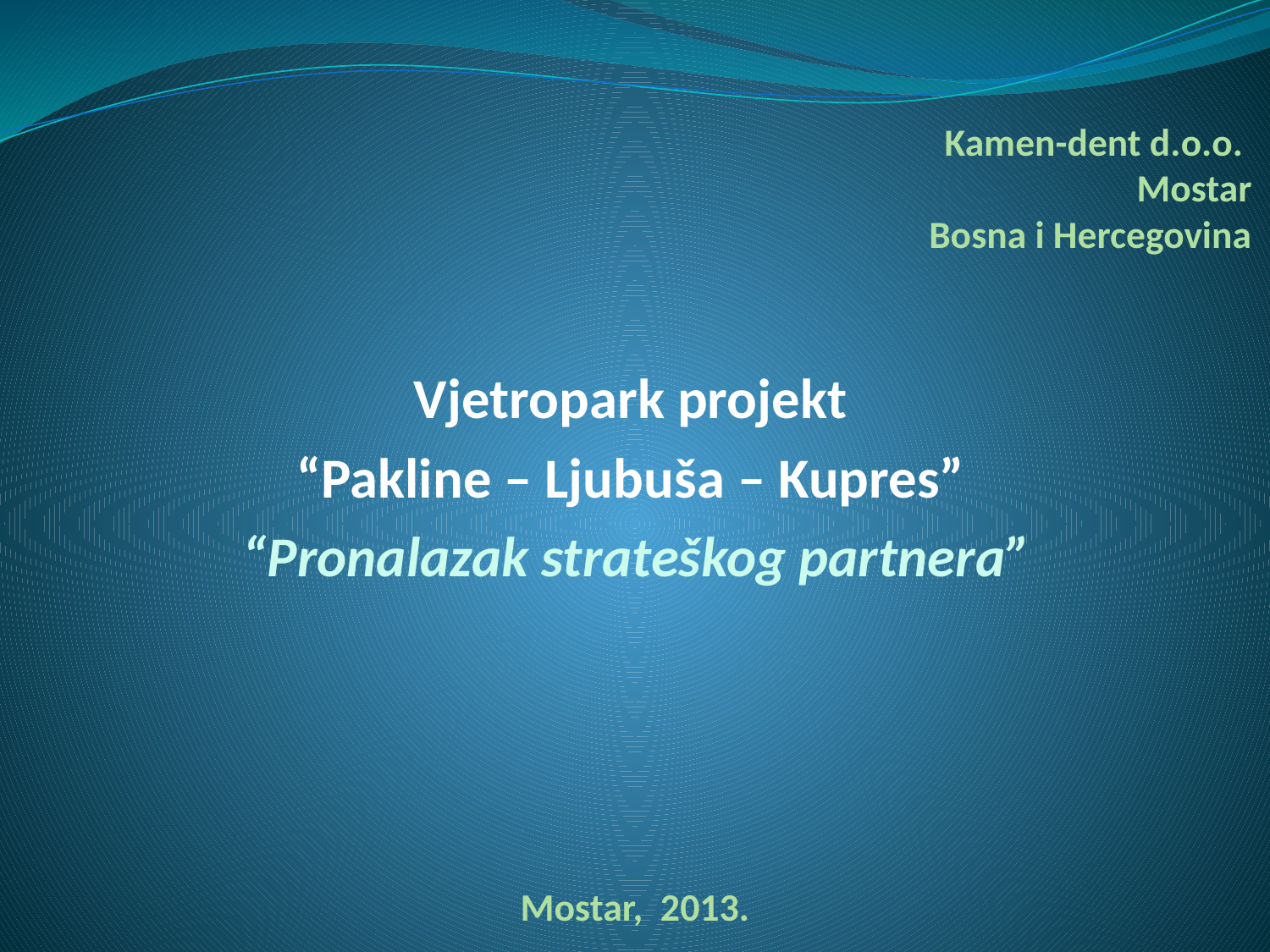

# Kamen-dent d.o.o. Mostar Bosna i Hercegovina
Vjetropark projekt
“Pakline – Ljubuša – Kupres”
 “Pronalazak strateškog partnera”
Mostar,  2013.